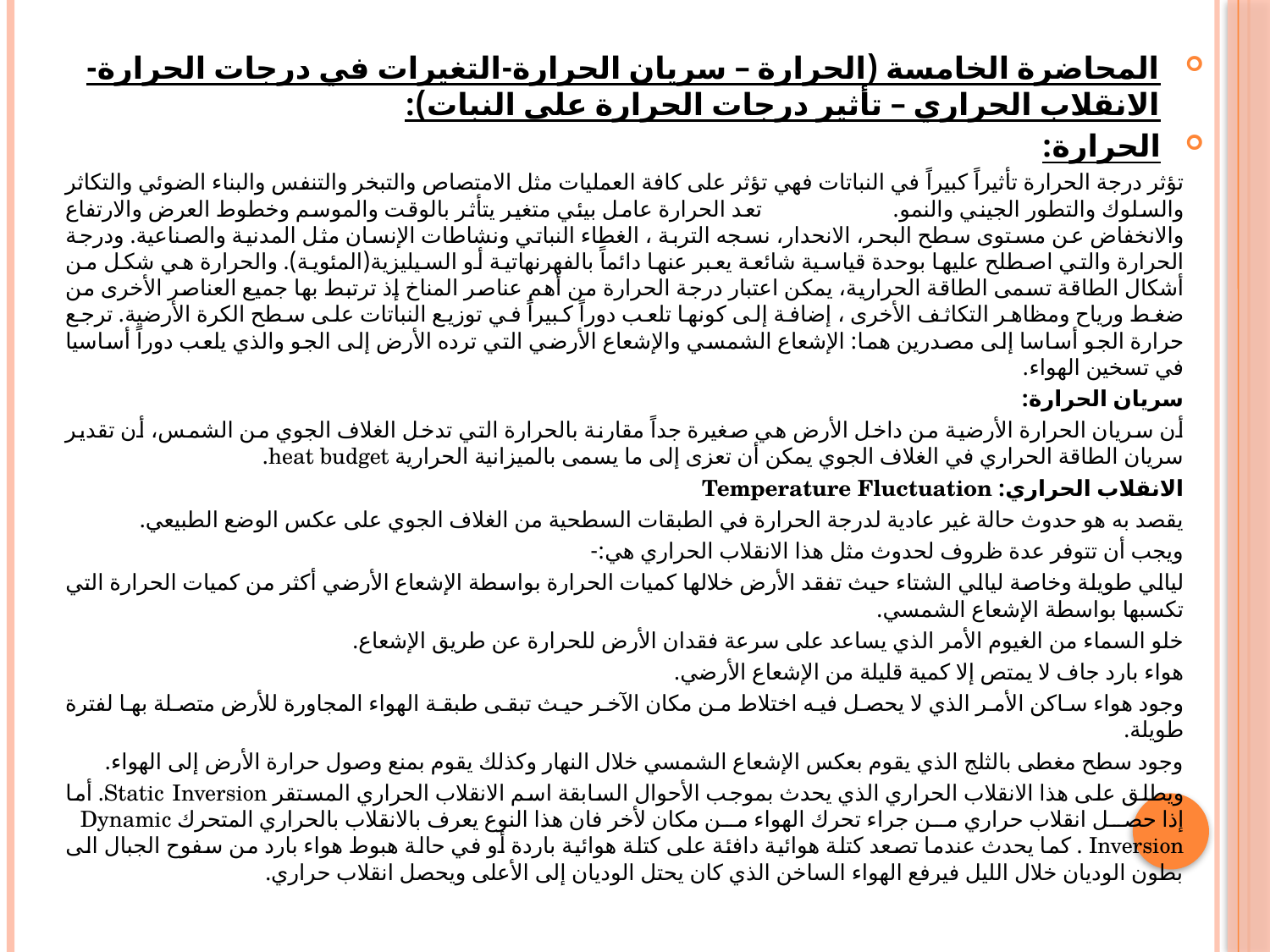

#
المحاضرة الخامسة (الحرارة – سريان الحرارة-التغيرات في درجات الحرارة- الانقلاب الحراري – تأثير درجات الحرارة على النبات):
الحرارة:
تؤثر درجة الحرارة تأثيراً كبيراً في النباتات فهي تؤثر على كافة العمليات مثل الامتصاص والتبخر والتنفس والبناء الضوئي والتكاثر والسلوك والتطور الجيني والنمو.                       تعد الحرارة عامل بيئي متغير يتأثر بالوقت والموسم وخطوط العرض والارتفاع والانخفاض عن مستوى سطح البحر، الانحدار، نسجه التربة ، الغطاء النباتي ونشاطات الإنسان مثل المدنية والصناعية. ودرجة الحرارة والتي اصطلح عليها بوحدة قياسية شائعة يعبر عنها دائماً بالفهرنهاتية أو السيليزية(المئوية). والحرارة هي شكل من أشكال الطاقة تسمى الطاقة الحرارية، يمكن اعتبار درجة الحرارة من أهم عناصر المناخ إذ ترتبط بها جميع العناصر الأخرى من ضغط ورياح ومظاهر التكاثف الأخرى ، إضافة إلى كونها تلعب دوراً كبيراً في توزيع النباتات على سطح الكرة الأرضية. ترجع حرارة الجو أساسا إلى مصدرين هما: الإشعاع الشمسي والإشعاع الأرضي التي ترده الأرض إلى الجو والذي يلعب دوراً أساسيا في تسخين الهواء.
سريان الحرارة:
أن سريان الحرارة الأرضية من داخل الأرض هي صغيرة جداً مقارنة بالحرارة التي تدخل الغلاف الجوي من الشمس، أن تقدير سريان الطاقة الحراري في الغلاف الجوي يمكن أن تعزى إلى ما يسمى بالميزانية الحرارية heat budget.
الانقلاب الحراري: Temperature Fluctuation
يقصد به هو حدوث حالة غير عادية لدرجة الحرارة في الطبقات السطحية من الغلاف الجوي على عكس الوضع الطبيعي.
ويجب أن تتوفر عدة ظروف لحدوث مثل هذا الانقلاب الحراري هي:-
ليالي طويلة وخاصة ليالي الشتاء حيث تفقد الأرض خلالها كميات الحرارة بواسطة الإشعاع الأرضي أكثر من كميات الحرارة التي تكسبها بواسطة الإشعاع الشمسي.
خلو السماء من الغيوم الأمر الذي يساعد على سرعة فقدان الأرض للحرارة عن طريق الإشعاع.
هواء بارد جاف لا يمتص إلا كمية قليلة من الإشعاع الأرضي.
وجود هواء ساكن الأمر الذي لا يحصل فيه اختلاط من مكان الآخر حيث تبقى طبقة الهواء المجاورة للأرض متصلة بها لفترة طويلة.
وجود سطح مغطى بالثلج الذي يقوم بعكس الإشعاع الشمسي خلال النهار وكذلك يقوم بمنع وصول حرارة الأرض إلى الهواء.
ويطلق على هذا الانقلاب الحراري الذي يحدث بموجب الأحوال السابقة اسم الانقلاب الحراري المستقر Static Inversion. أما إذا حصل انقلاب حراري من جراء تحرك الهواء من مكان لأخر فان هذا النوع يعرف بالانقلاب بالحراري المتحرك Dynamic Inversion . كما يحدث عندما تصعد كتلة هوائية دافئة على كتلة هوائية باردة أو في حالة هبوط هواء بارد من سفوح الجبال الى بطون الوديان خلال الليل فيرفع الهواء الساخن الذي كان يحتل الوديان إلى الأعلى ويحصل انقلاب حراري.